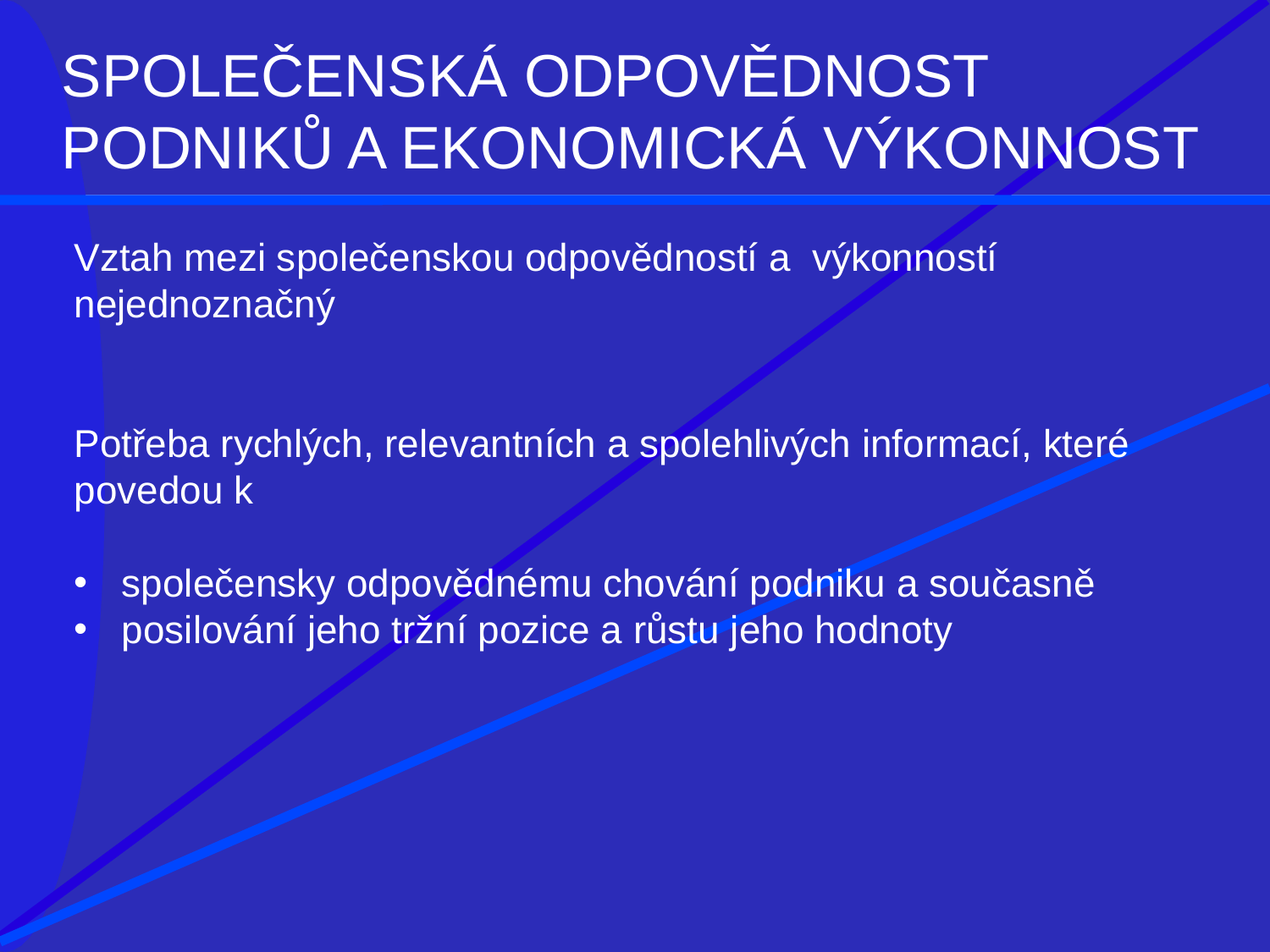

# SPOLEČENSKÁ ODPOVĚDNOST PODNIKŮ A EKONOMICKÁ VÝKONNOST
Vztah mezi společenskou odpovědností a  výkonností nejednoznačný

Potřeba rychlých, relevantních a spolehlivých informací, které povedou k

společensky odpovědnému chování podniku a současně
posilování jeho tržní pozice a růstu jeho hodnoty